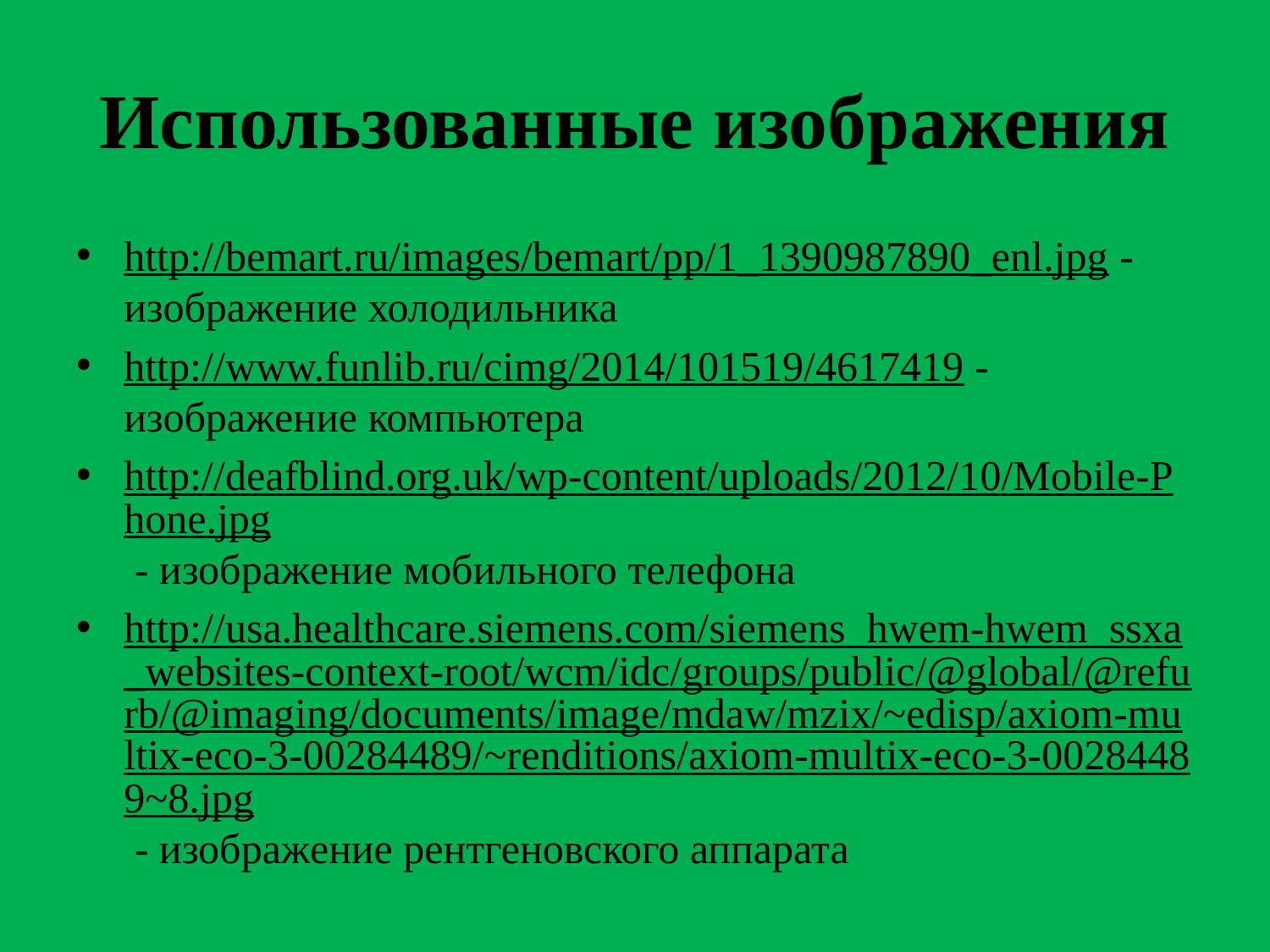

# Использованные изображения
http://bemart.ru/images/bemart/pp/1_1390987890_enl.jpg -   изображение холодильника
http://www.funlib.ru/cimg/2014/101519/4617419 - изображение компьютера
http://deafblind.org.uk/wp-content/uploads/2012/10/Mobile-Phone.jpg - изображение мобильного телефона
http://usa.healthcare.siemens.com/siemens_hwem-hwem_ssxa_websites-context-root/wcm/idc/groups/public/@global/@refurb/@imaging/documents/image/mdaw/mzix/~edisp/axiom-multix-eco-3-00284489/~renditions/axiom-multix-eco-3-00284489~8.jpg - изображение рентгеновского аппарата